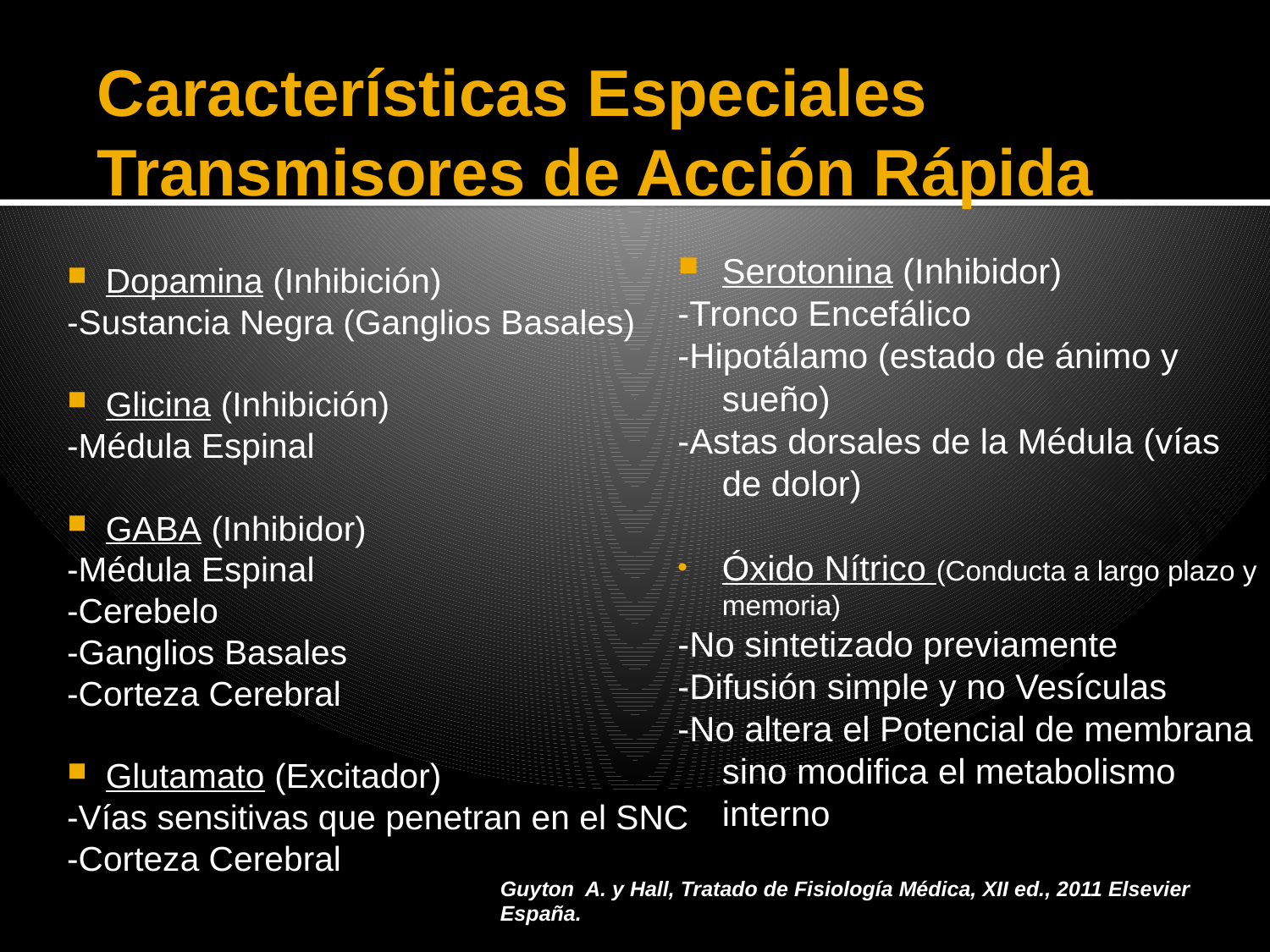

Características Especiales Transmisores de Acción Rápida
Serotonina (Inhibidor)
-Tronco Encefálico
-Hipotálamo (estado de ánimo y sueño)
-Astas dorsales de la Médula (vías de dolor)

Óxido Nítrico (Conducta a largo plazo y memoria)
-No sintetizado previamente
-Difusión simple y no Vesículas
-No altera el Potencial de membrana sino modifica el metabolismo interno
Dopamina (Inhibición)
-Sustancia Negra (Ganglios Basales)

Glicina (Inhibición)
-Médula Espinal

GABA (Inhibidor)
-Médula Espinal
-Cerebelo
-Ganglios Basales
-Corteza Cerebral

Glutamato (Excitador)
-Vías sensitivas que penetran en el SNC
-Corteza Cerebral
Guyton  A. y Hall, Tratado de Fisiología Médica, XII ed., 2011 Elsevier España.